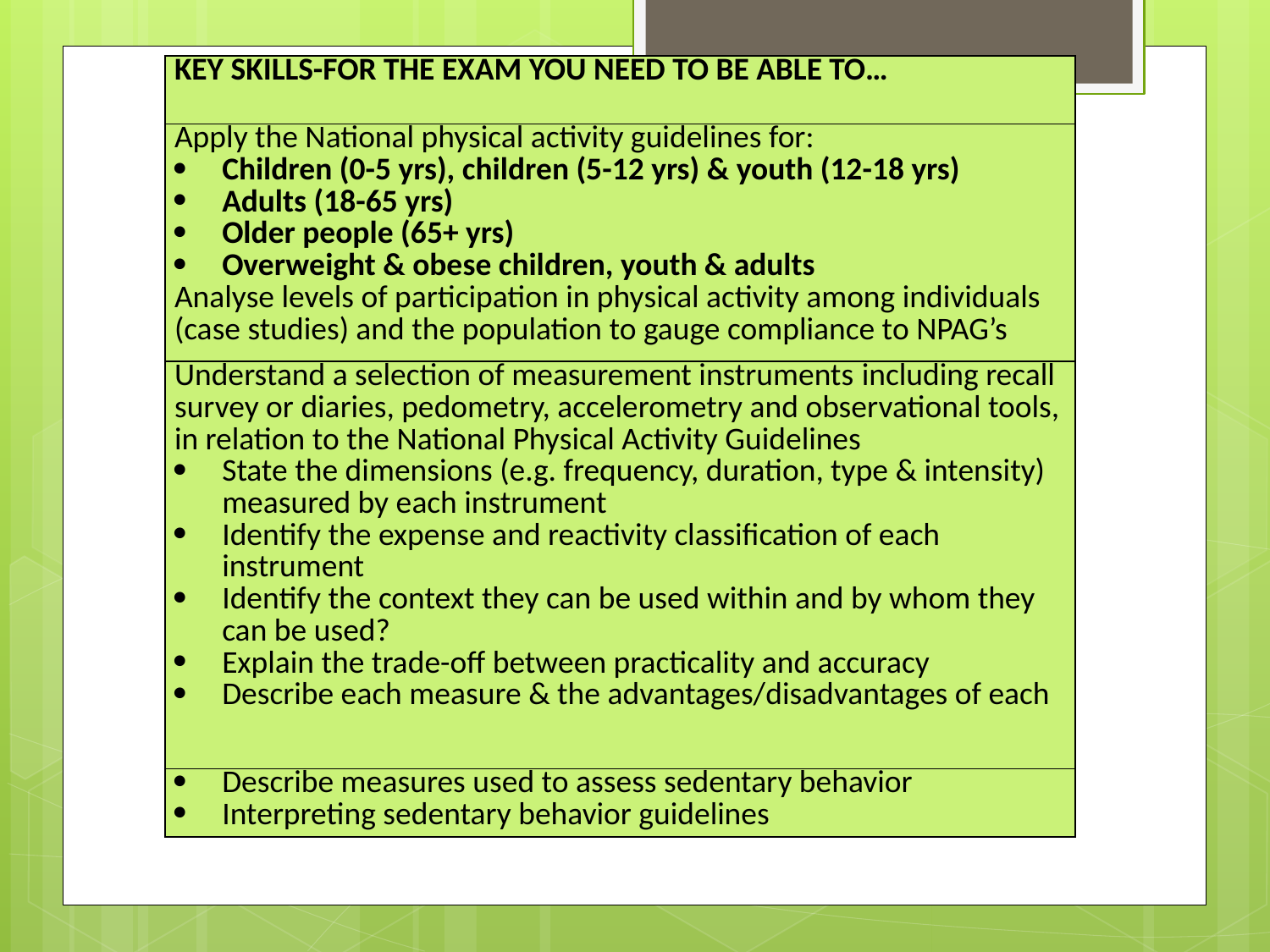

| KEY SKILLS-FOR THE EXAM YOU NEED TO BE ABLE TO… |
| --- |
| Apply the National physical activity guidelines for: Children (0-5 yrs), children (5-12 yrs) & youth (12-18 yrs) Adults (18-65 yrs) Older people (65+ yrs) Overweight & obese children, youth & adults Analyse levels of participation in physical activity among individuals (case studies) and the population to gauge compliance to NPAG’s |
| Understand a selection of measurement instruments including recall survey or diaries, pedometry, accelerometry and observational tools, in relation to the National Physical Activity Guidelines State the dimensions (e.g. frequency, duration, type & intensity) measured by each instrument Identify the expense and reactivity classification of each instrument Identify the context they can be used within and by whom they can be used? Explain the trade-off between practicality and accuracy Describe each measure & the advantages/disadvantages of each |
| Describe measures used to assess sedentary behavior Interpreting sedentary behavior guidelines |